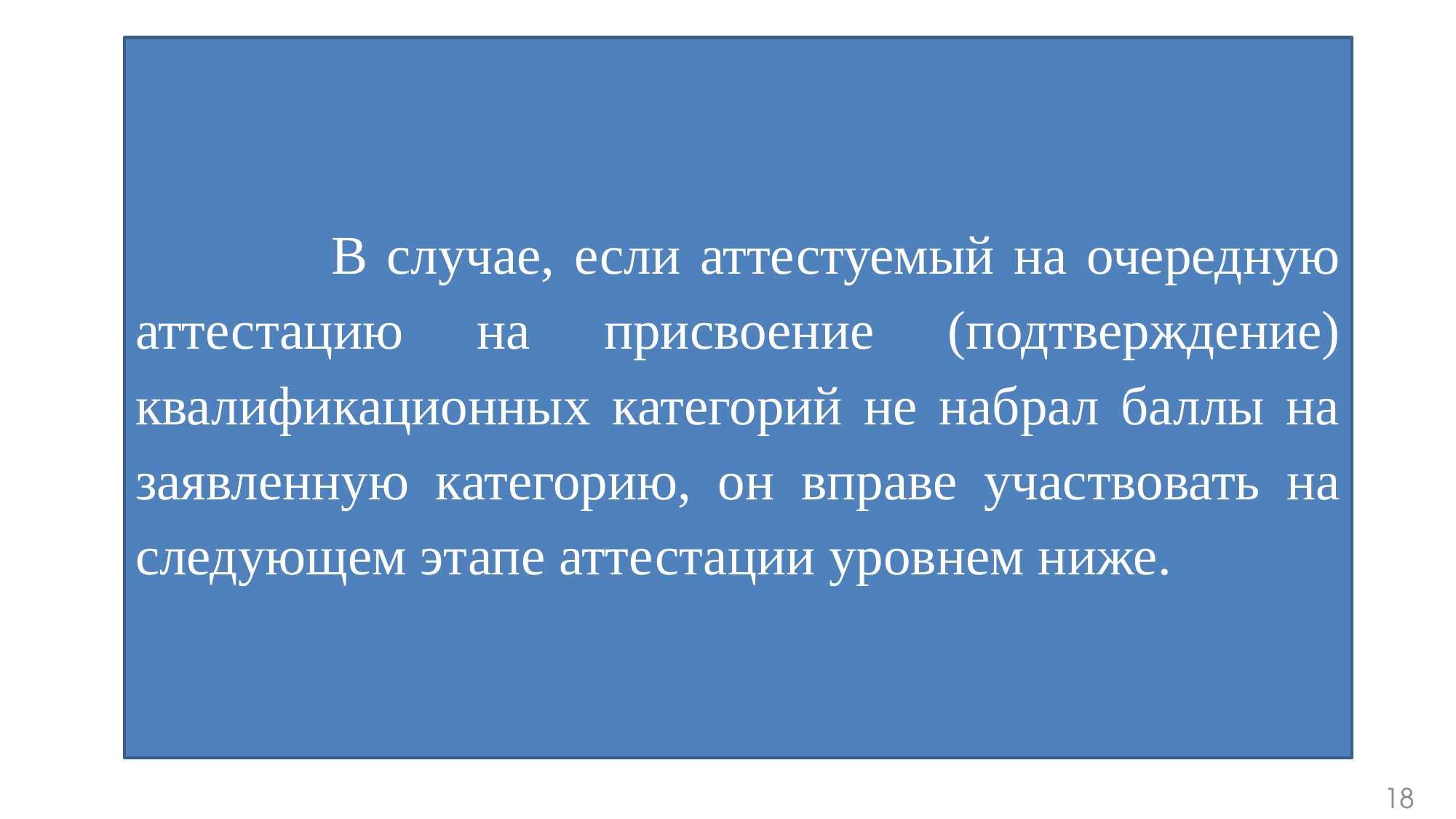

В случае, если аттестуемый на очередную аттестацию на присвоение (подтверждение) квалификационных категорий не набрал баллы на заявленную категорию, он вправе участвовать на следующем этапе аттестации уровнем ниже.
18